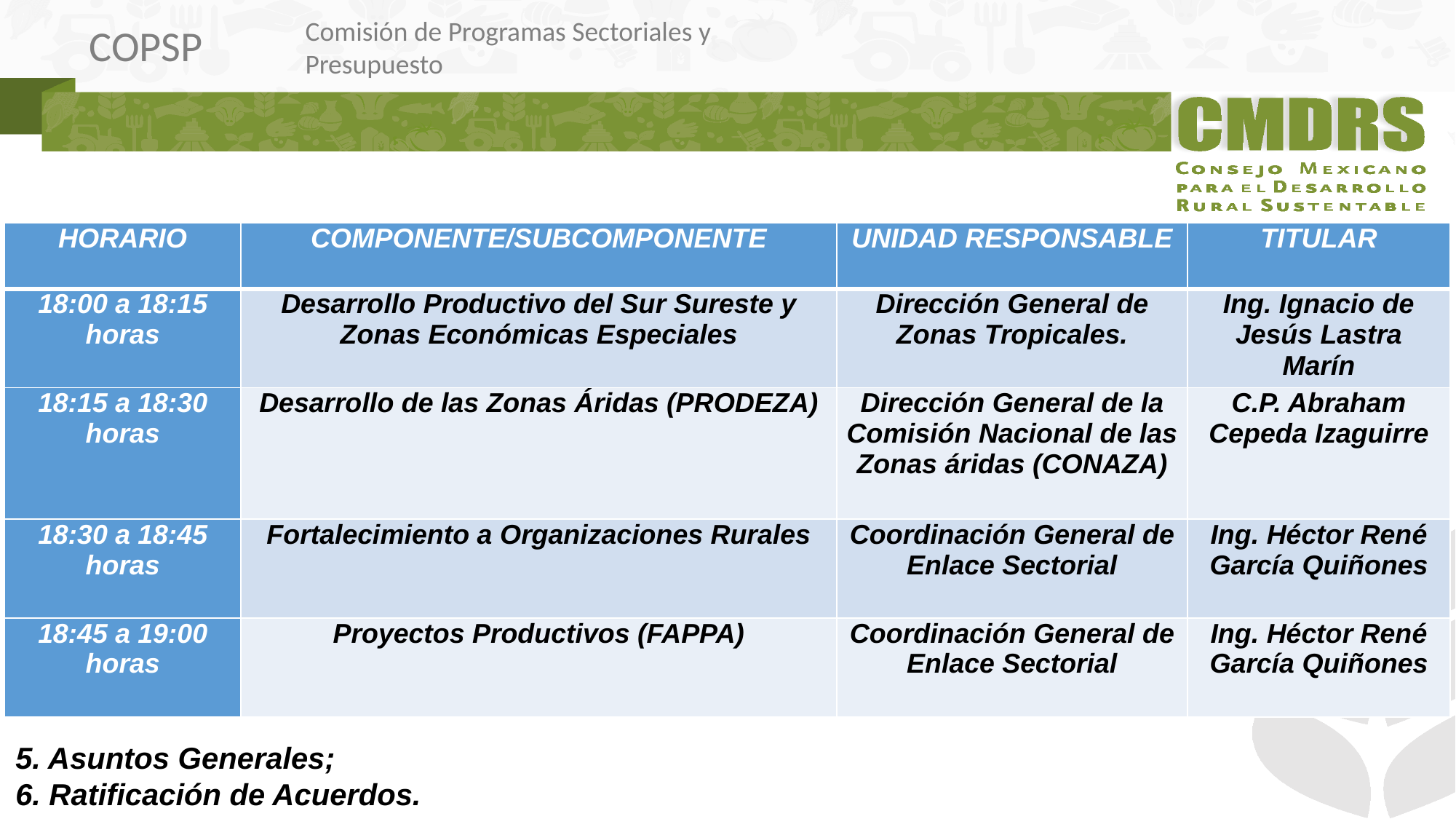

| HORARIO | COMPONENTE/SUBCOMPONENTE | UNIDAD RESPONSABLE | TITULAR |
| --- | --- | --- | --- |
| 18:00 a 18:15 horas | Desarrollo Productivo del Sur Sureste y Zonas Económicas Especiales | Dirección General de Zonas Tropicales. | Ing. Ignacio de Jesús Lastra Marín |
| 18:15 a 18:30 horas | Desarrollo de las Zonas Áridas (PRODEZA) | Dirección General de la Comisión Nacional de las Zonas áridas (CONAZA) | C.P. Abraham Cepeda Izaguirre |
| 18:30 a 18:45 horas | Fortalecimiento a Organizaciones Rurales | Coordinación General de Enlace Sectorial | Ing. Héctor René García Quiñones |
| 18:45 a 19:00 horas | Proyectos Productivos (FAPPA) | Coordinación General de Enlace Sectorial | Ing. Héctor René García Quiñones |
5. Asuntos Generales;
6. Ratificación de Acuerdos.